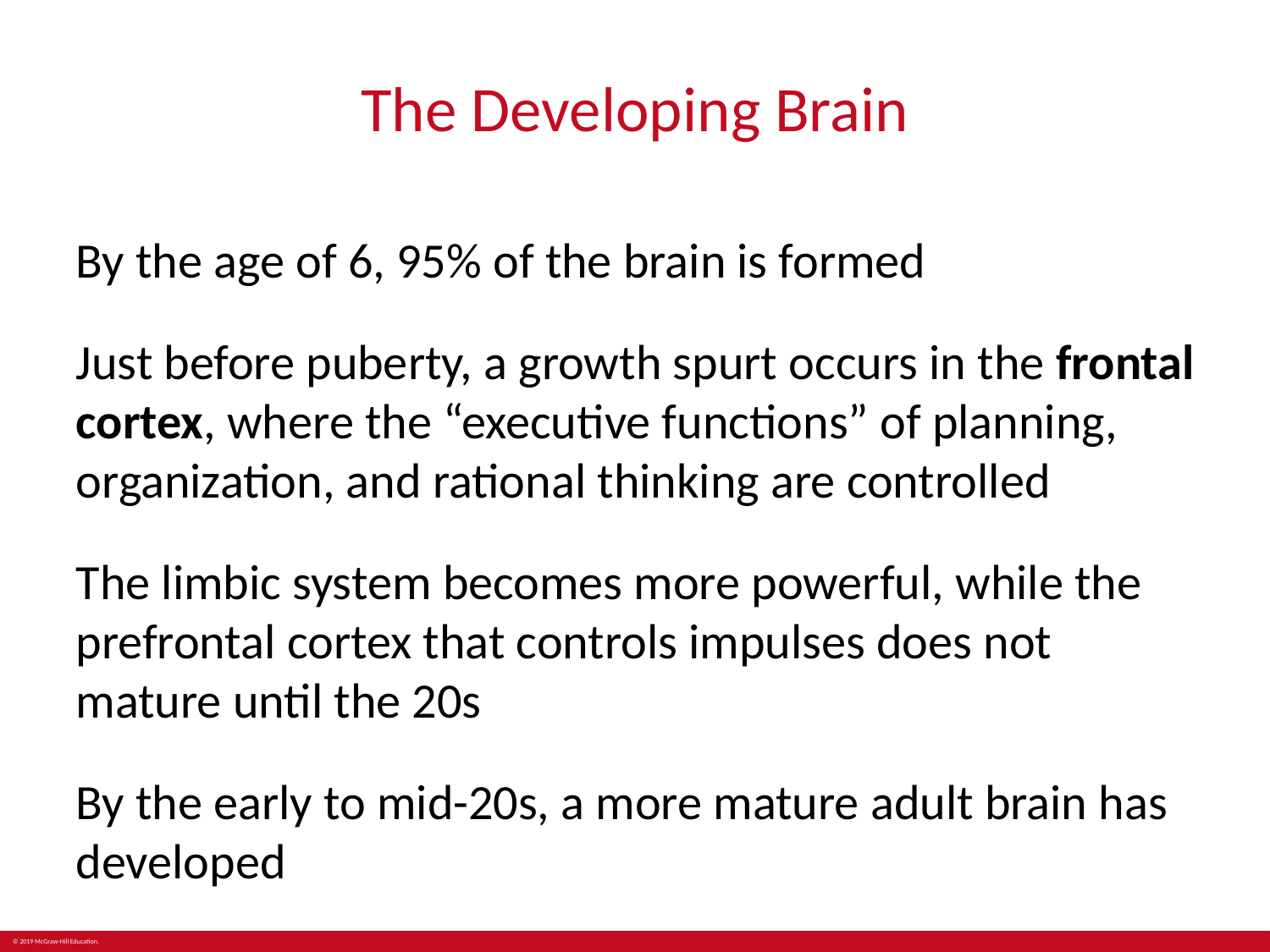

# The Developing Brain
By the age of 6, 95% of the brain is formed
Just before puberty, a growth spurt occurs in the frontal cortex, where the “executive functions” of planning, organization, and rational thinking are controlled
The limbic system becomes more powerful, while the prefrontal cortex that controls impulses does not mature until the 20s
By the early to mid-20s, a more mature adult brain has developed